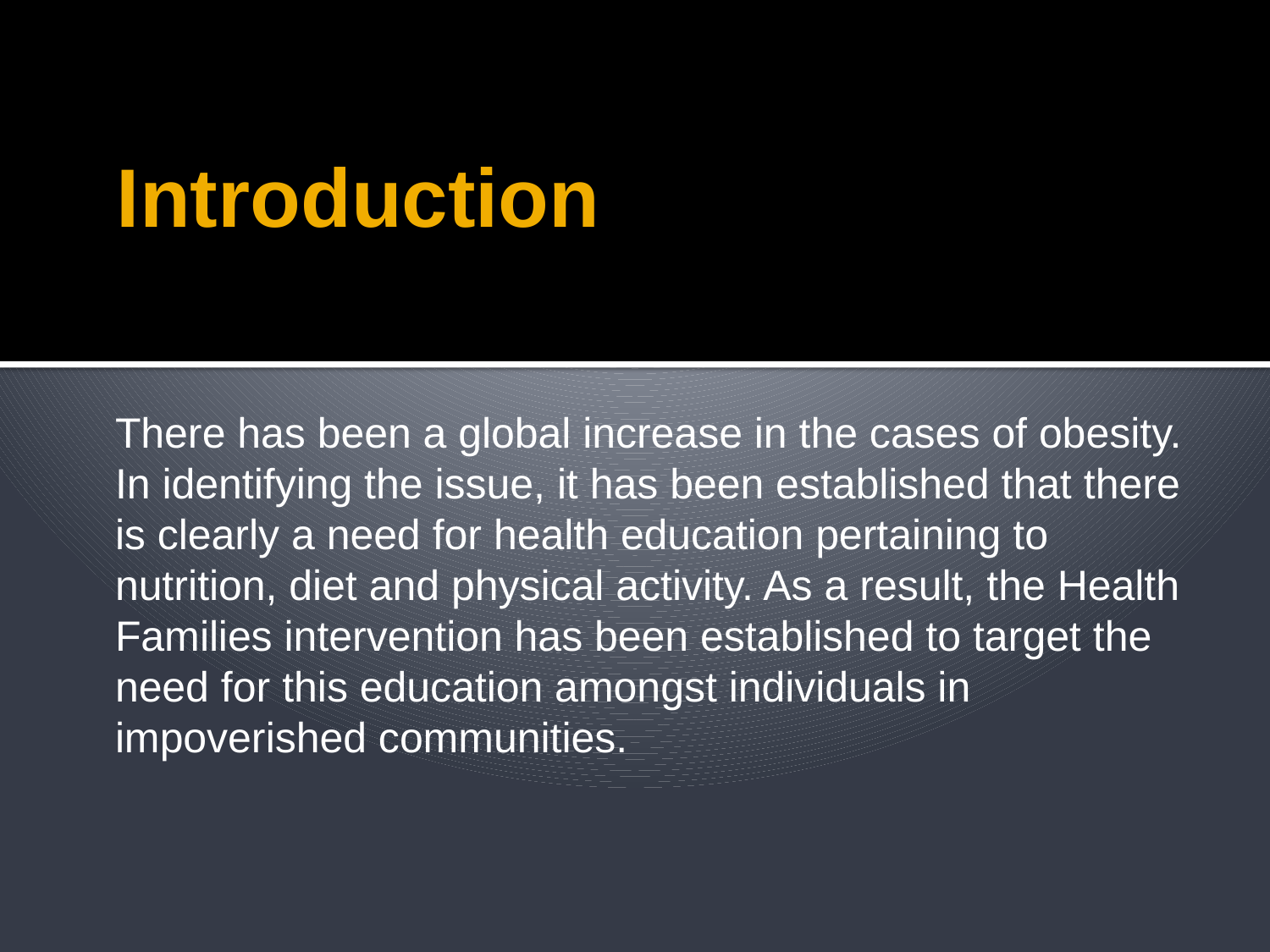

# Introduction
There has been a global increase in the cases of obesity. In identifying the issue, it has been established that there is clearly a need for health education pertaining to nutrition, diet and physical activity. As a result, the Health Families intervention has been established to target the need for this education amongst individuals in impoverished communities.